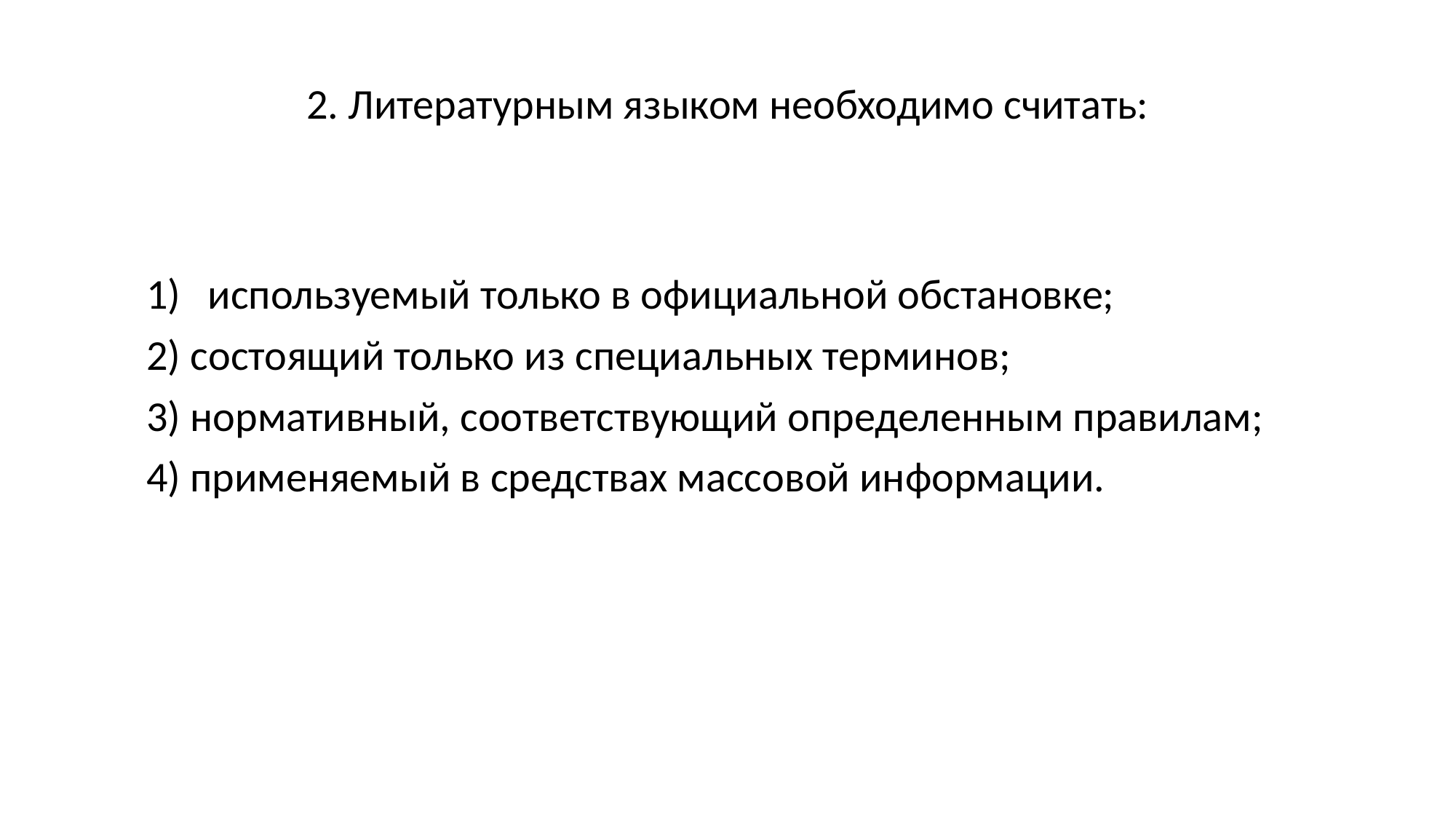

# 2. Литературным языком необходимо считать:
используемый только в официальной обстановке;
2) состоящий только из специальных терминов;
3) нормативный, соответствующий определенным правилам;
4) применяемый в средствах массовой информации.